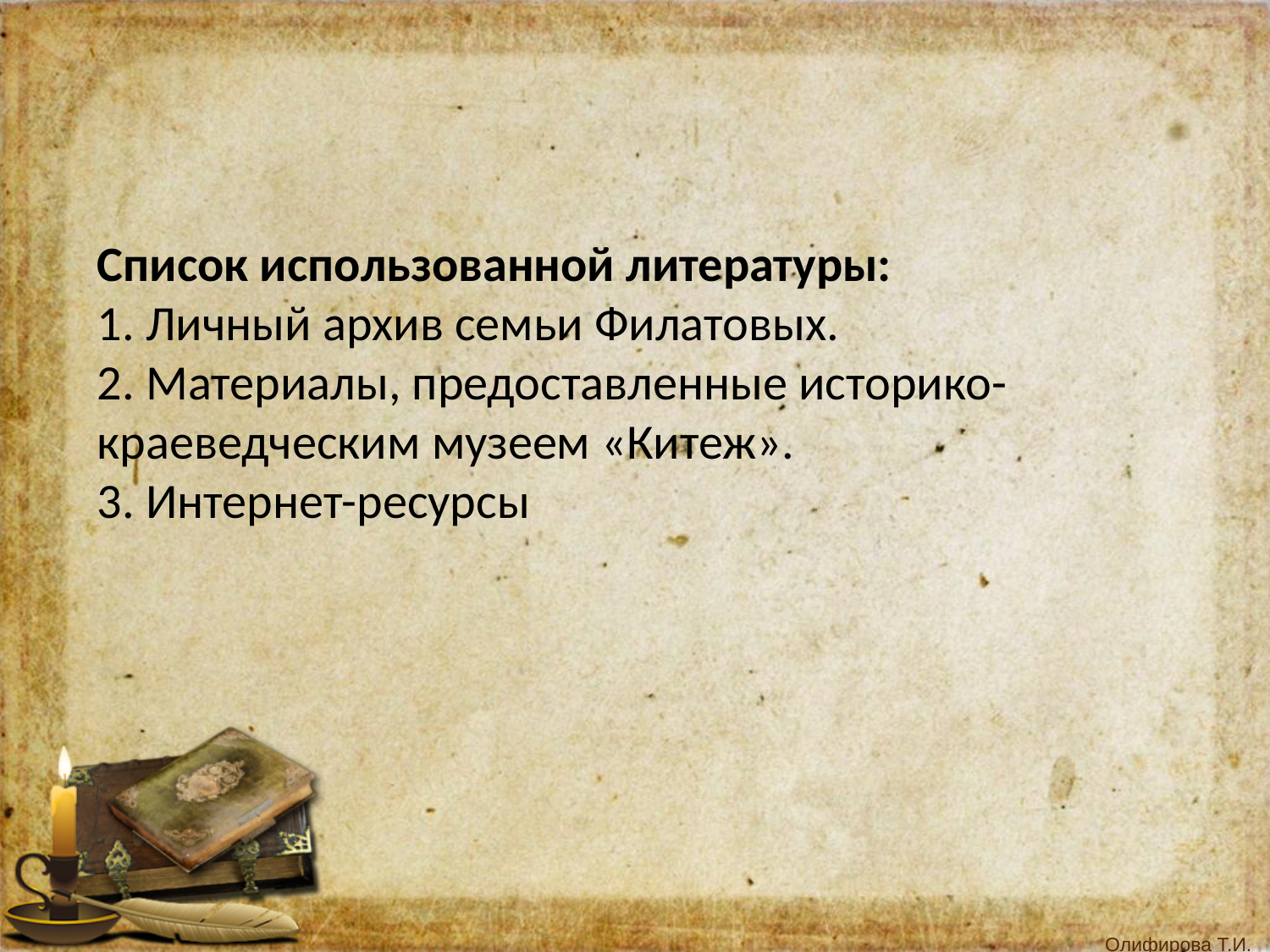

# Список использованной литературы: 1. Личный архив семьи Филатовых. 2. Материалы, предоставленные историко-краеведческим музеем «Китеж». 3. Интернет-ресурсы